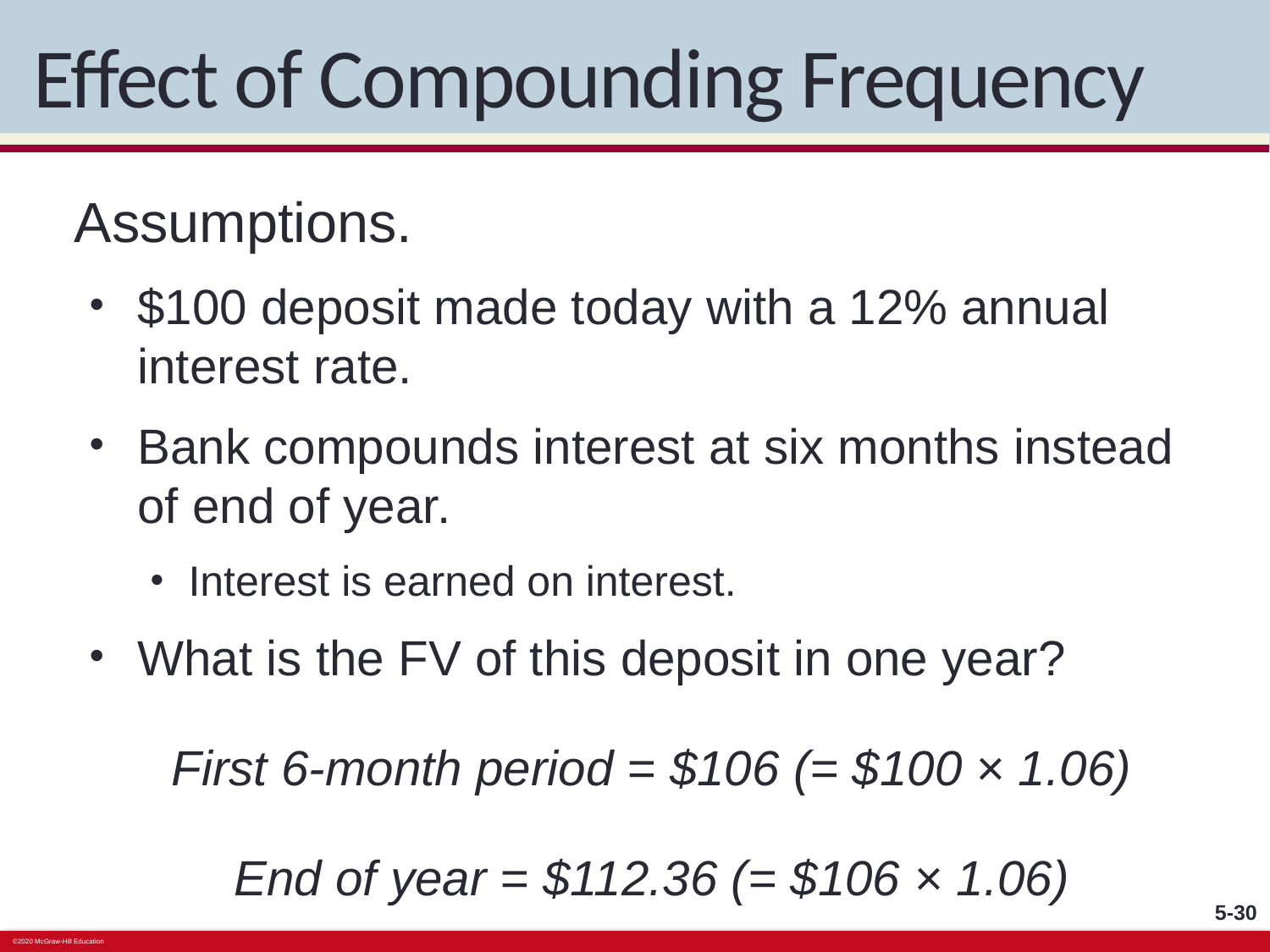

# Effect of Compounding Frequency
Assumptions.
$100 deposit made today with a 12% annual interest rate.
Bank compounds interest at six months instead of end of year.
Interest is earned on interest.
What is the FV of this deposit in one year?
First 6-month period = $106 (= $100 × 1.06)
End of year = $112.36 (= $106 × 1.06)